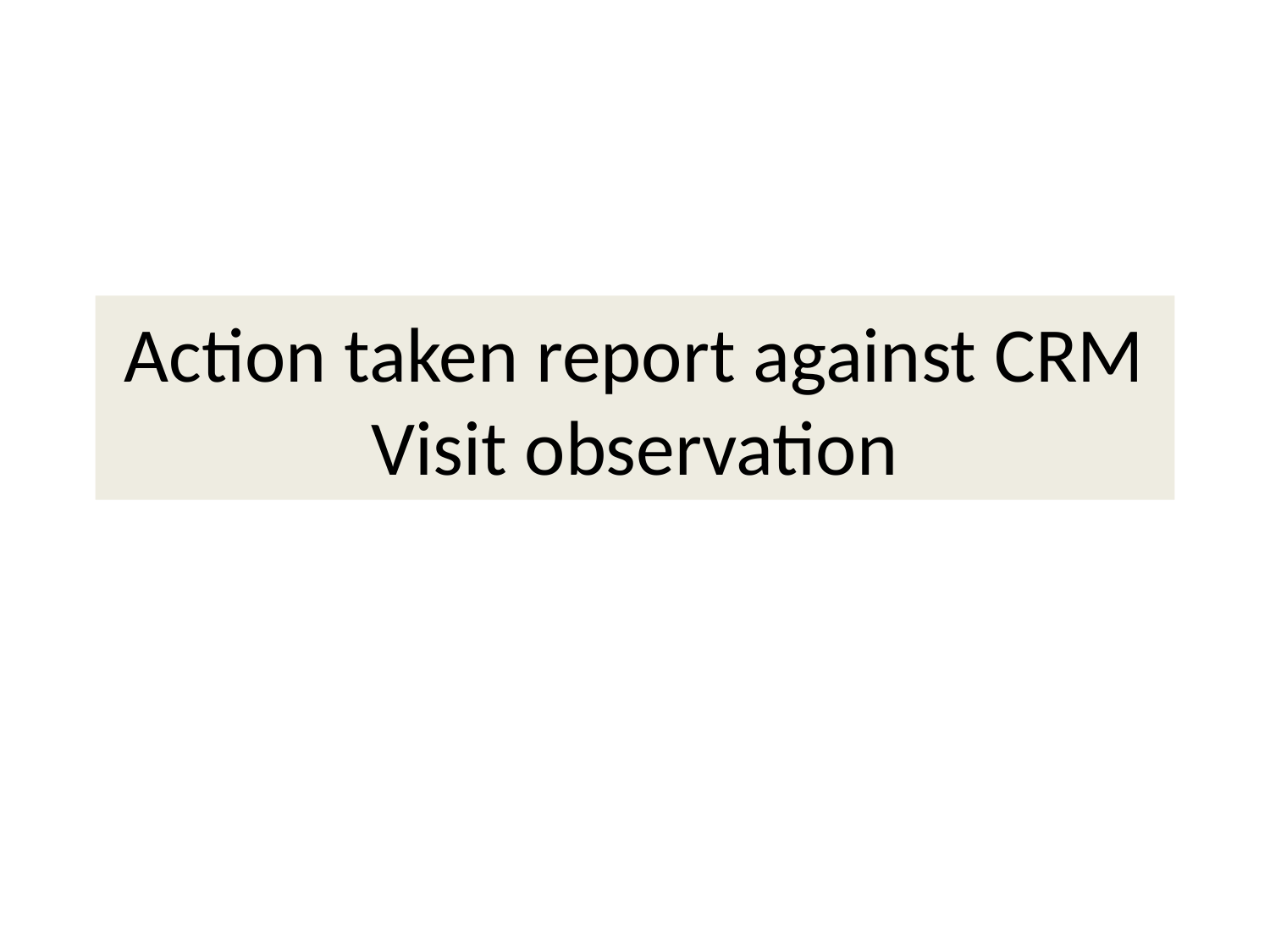

# Action taken report against CRM Visit observation